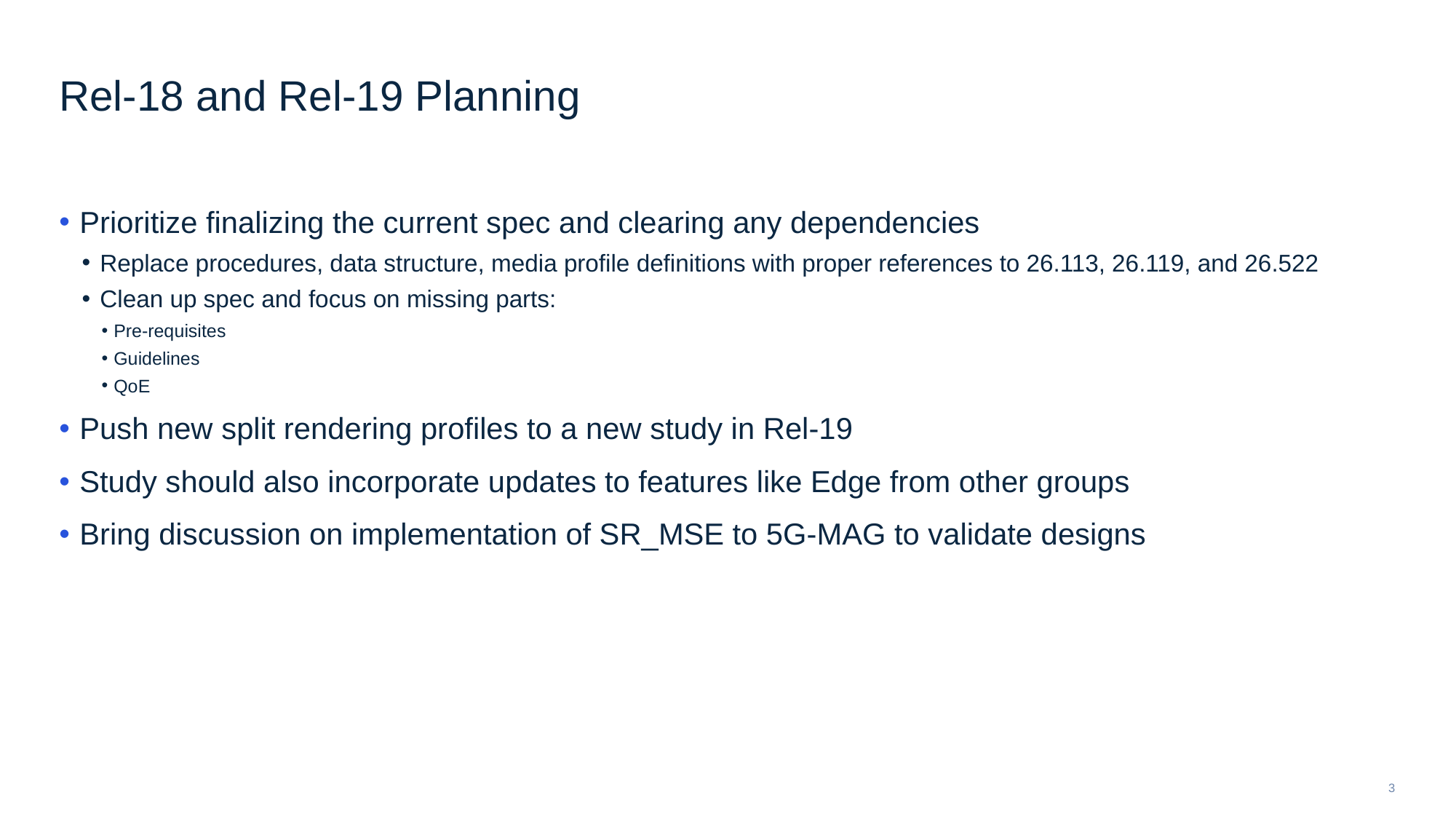

# Rel-18 and Rel-19 Planning

Prioritize finalizing the current spec and clearing any dependencies
Replace procedures, data structure, media profile definitions with proper references to 26.113, 26.119, and 26.522
Clean up spec and focus on missing parts:
Pre-requisites
Guidelines
QoE
Push new split rendering profiles to a new study in Rel-19
Study should also incorporate updates to features like Edge from other groups
Bring discussion on implementation of SR_MSE to 5G-MAG to validate designs